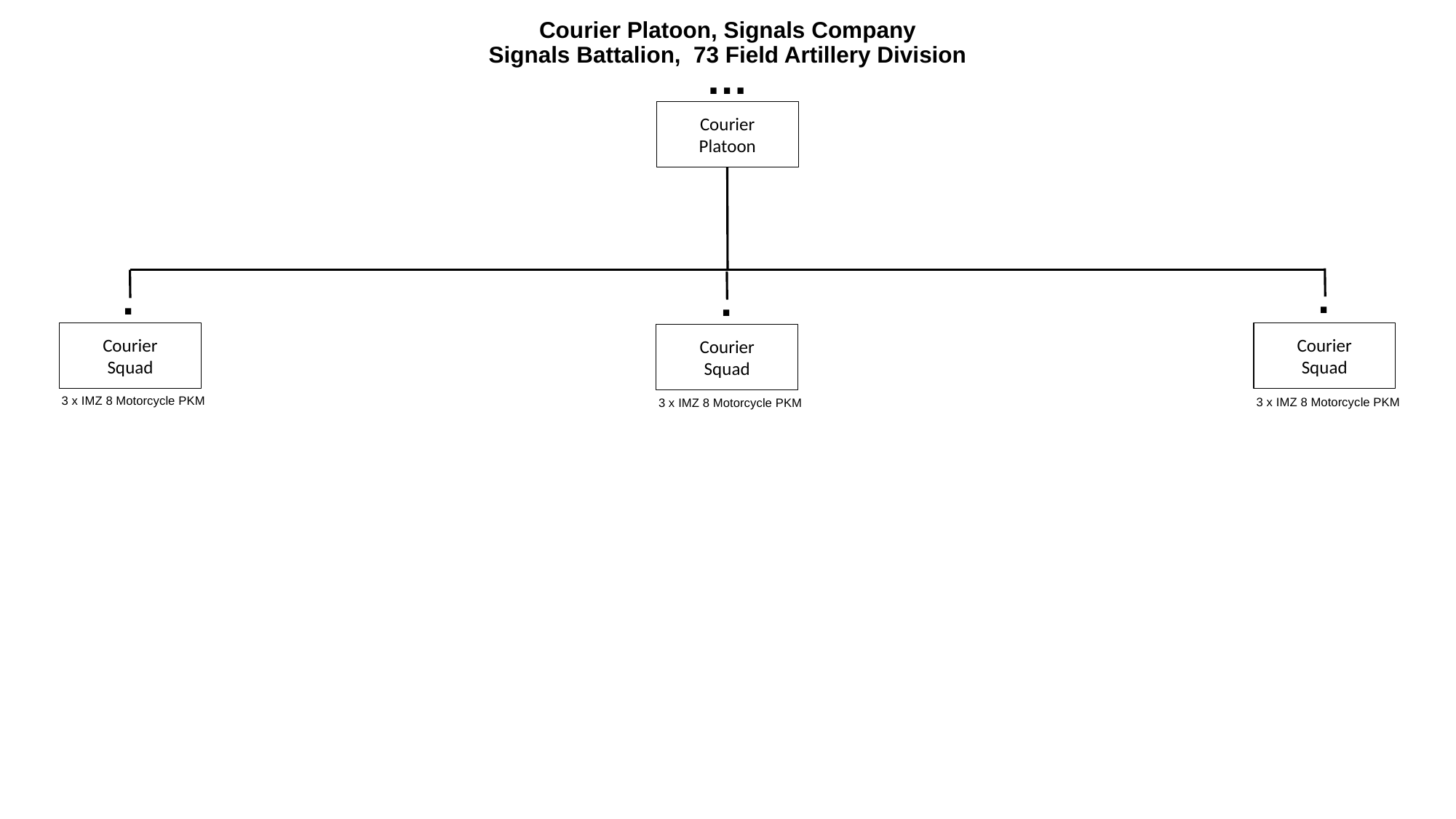

# Courier Platoon, Signals Company Signals Battalion,  73 Field Artillery Division
…
Courier
Platoon
.
.
.
Courier
Squad
Courier
Squad
Courier
Squad
3 x IMZ 8 Motorcycle PKM
3 x IMZ 8 Motorcycle PKM
3 x IMZ 8 Motorcycle PKM